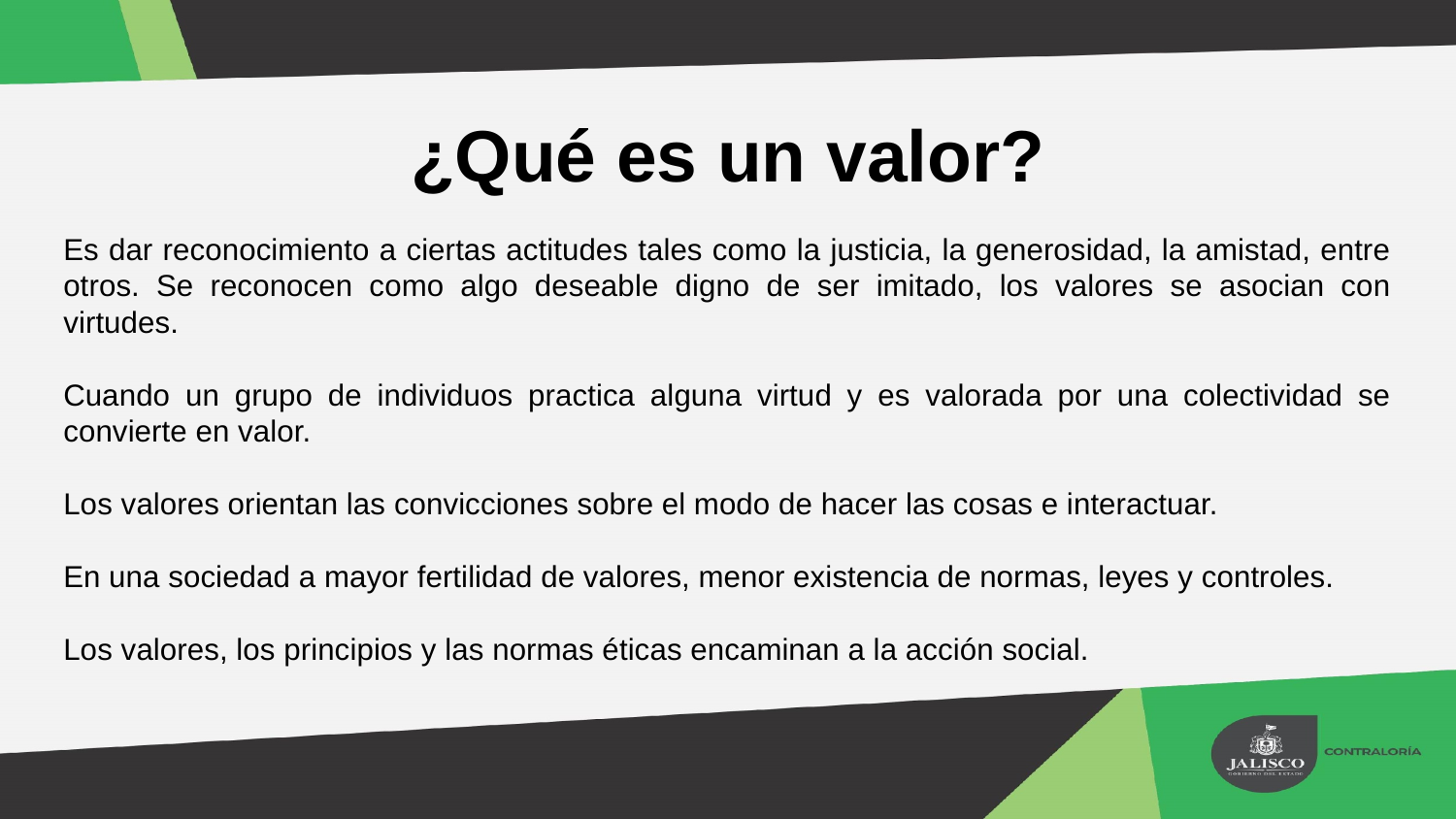

¿Qué es un valor?

Es dar reconocimiento a ciertas actitudes tales como la justicia, la generosidad, la amistad, entre otros. Se reconocen como algo deseable digno de ser imitado, los valores se asocian con virtudes.

Cuando un grupo de individuos practica alguna virtud y es valorada por una colectividad se convierte en valor.

Los valores orientan las convicciones sobre el modo de hacer las cosas e interactuar.

En una sociedad a mayor fertilidad de valores, menor existencia de normas, leyes y controles.

Los valores, los principios y las normas éticas encaminan a la acción social.